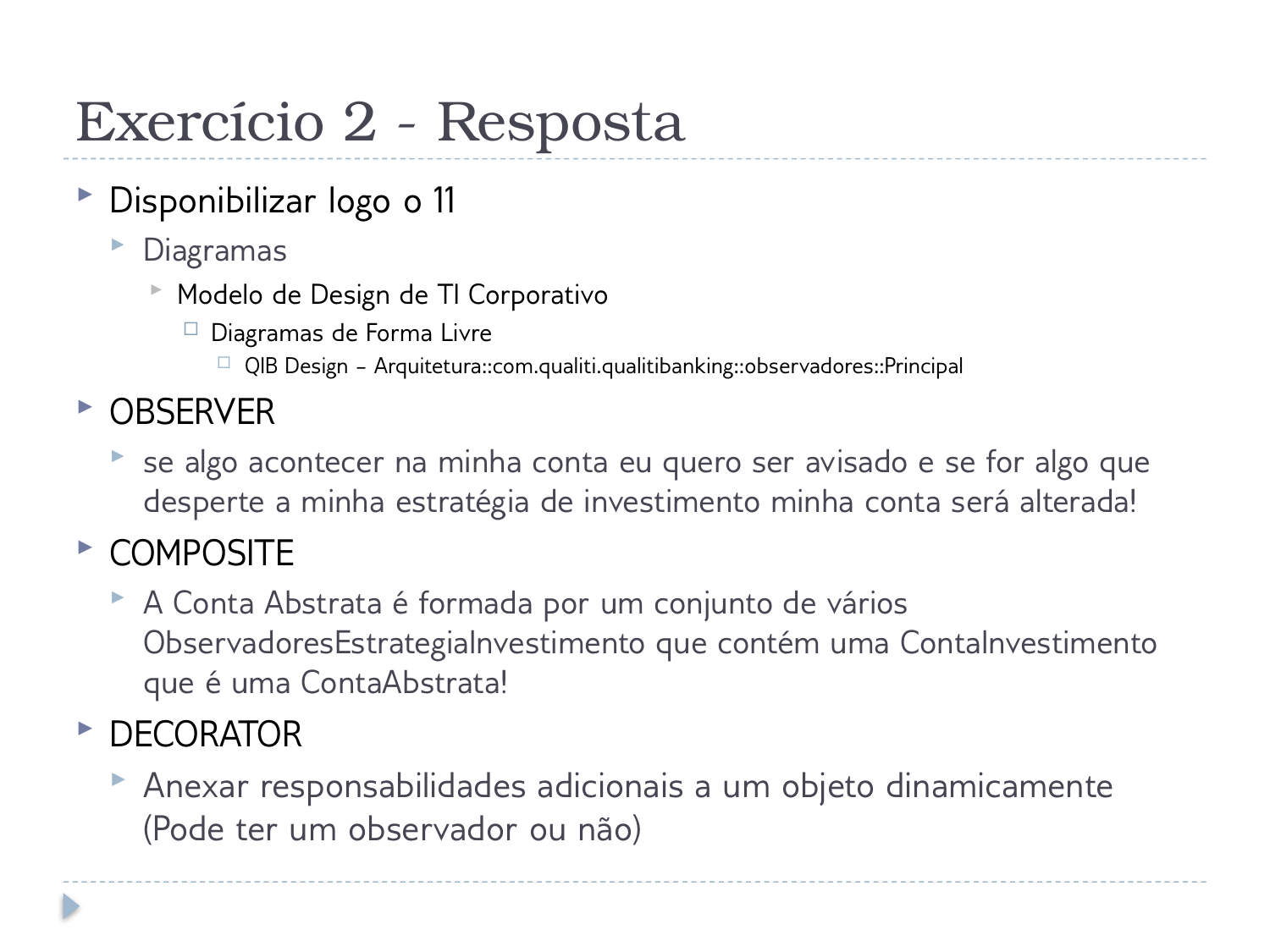

# Exercício 2 - Resposta
Disponibilizar logo o 11
Diagramas
Modelo de Design de TI Corporativo
Diagramas de Forma Livre
QIB Design – Arquitetura::com.qualiti.qualitibanking::observadores::Principal
OBSERVER
se algo acontecer na minha conta eu quero ser avisado e se for algo que desperte a minha estratégia de investimento minha conta será alterada!
COMPOSITE
A Conta Abstrata é formada por um conjunto de vários ObservadoresEstrategiaInvestimento que contém uma ContaInvestimento que é uma ContaAbstrata!
DECORATOR
Anexar responsabilidades adicionais a um objeto dinamicamente (Pode ter um observador ou não)